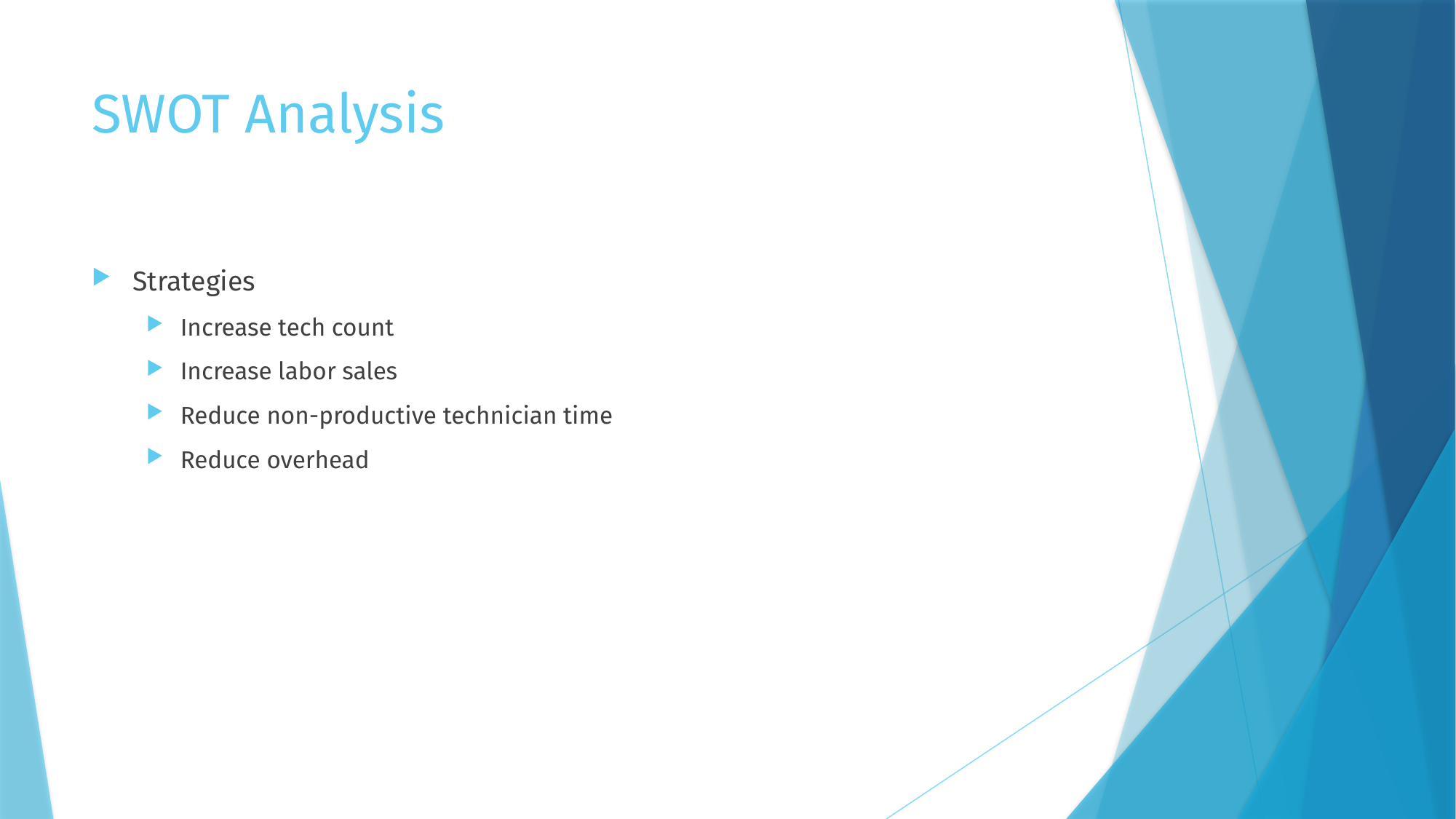

# SWOT Analysis
Strategies
Increase tech count
Increase labor sales
Reduce non-productive technician time
Reduce overhead